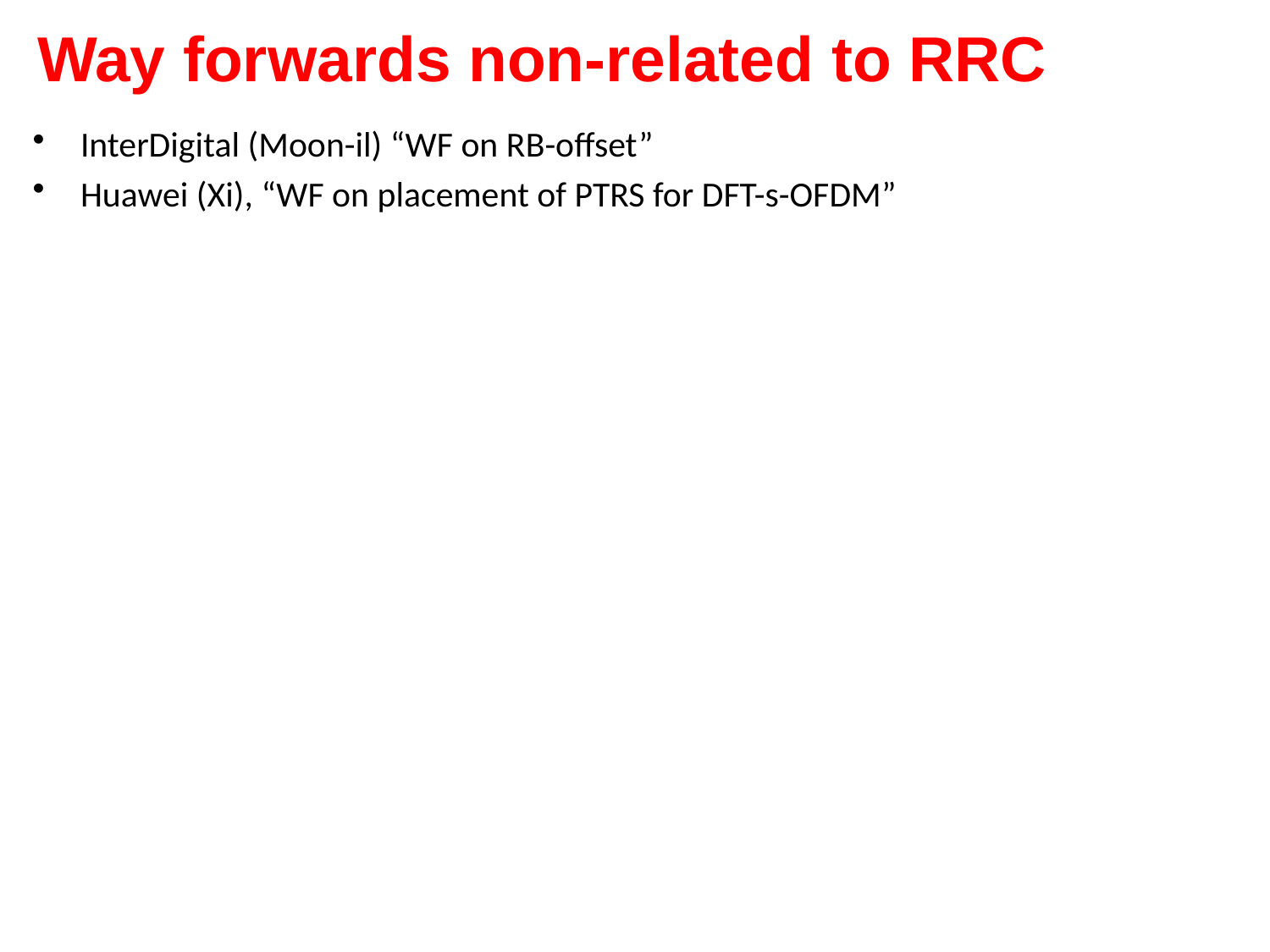

# Way forwards non-related to RRC
InterDigital (Moon-il) “WF on RB-offset”
Huawei (Xi), “WF on placement of PTRS for DFT-s-OFDM”